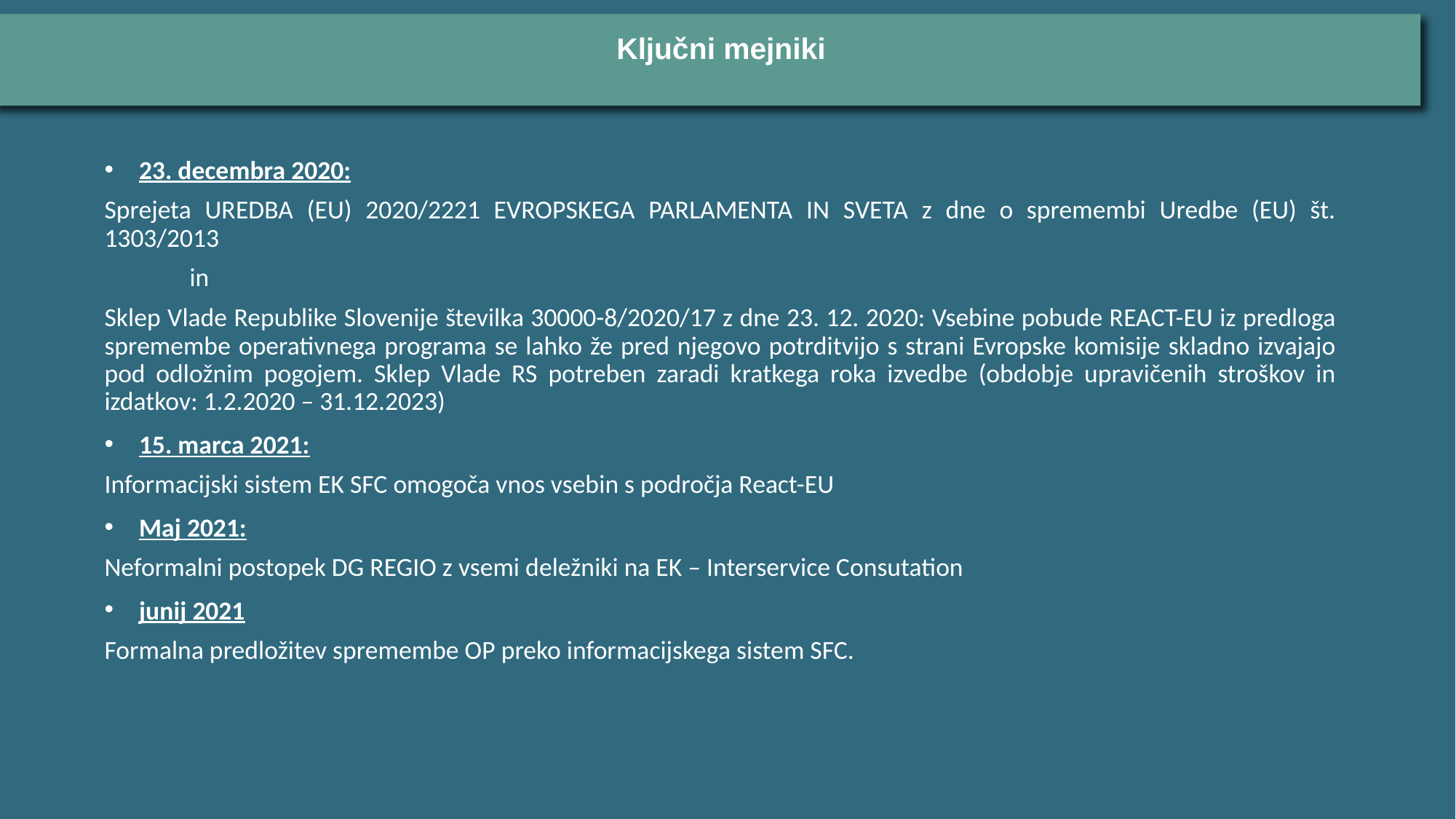

Ključni mejniki
23. decembra 2020:
Sprejeta UREDBA (EU) 2020/2221 EVROPSKEGA PARLAMENTA IN SVETA z dne o spremembi Uredbe (EU) št. 1303/2013
	in
Sklep Vlade Republike Slovenije številka 30000-8/2020/17 z dne 23. 12. 2020: Vsebine pobude REACT-EU iz predloga spremembe operativnega programa se lahko že pred njegovo potrditvijo s strani Evropske komisije skladno izvajajo pod odložnim pogojem. Sklep Vlade RS potreben zaradi kratkega roka izvedbe (obdobje upravičenih stroškov in izdatkov: 1.2.2020 – 31.12.2023)
15. marca 2021:
Informacijski sistem EK SFC omogoča vnos vsebin s področja React-EU
Maj 2021:
Neformalni postopek DG REGIO z vsemi deležniki na EK – Interservice Consutation
junij 2021
Formalna predložitev spremembe OP preko informacijskega sistem SFC.